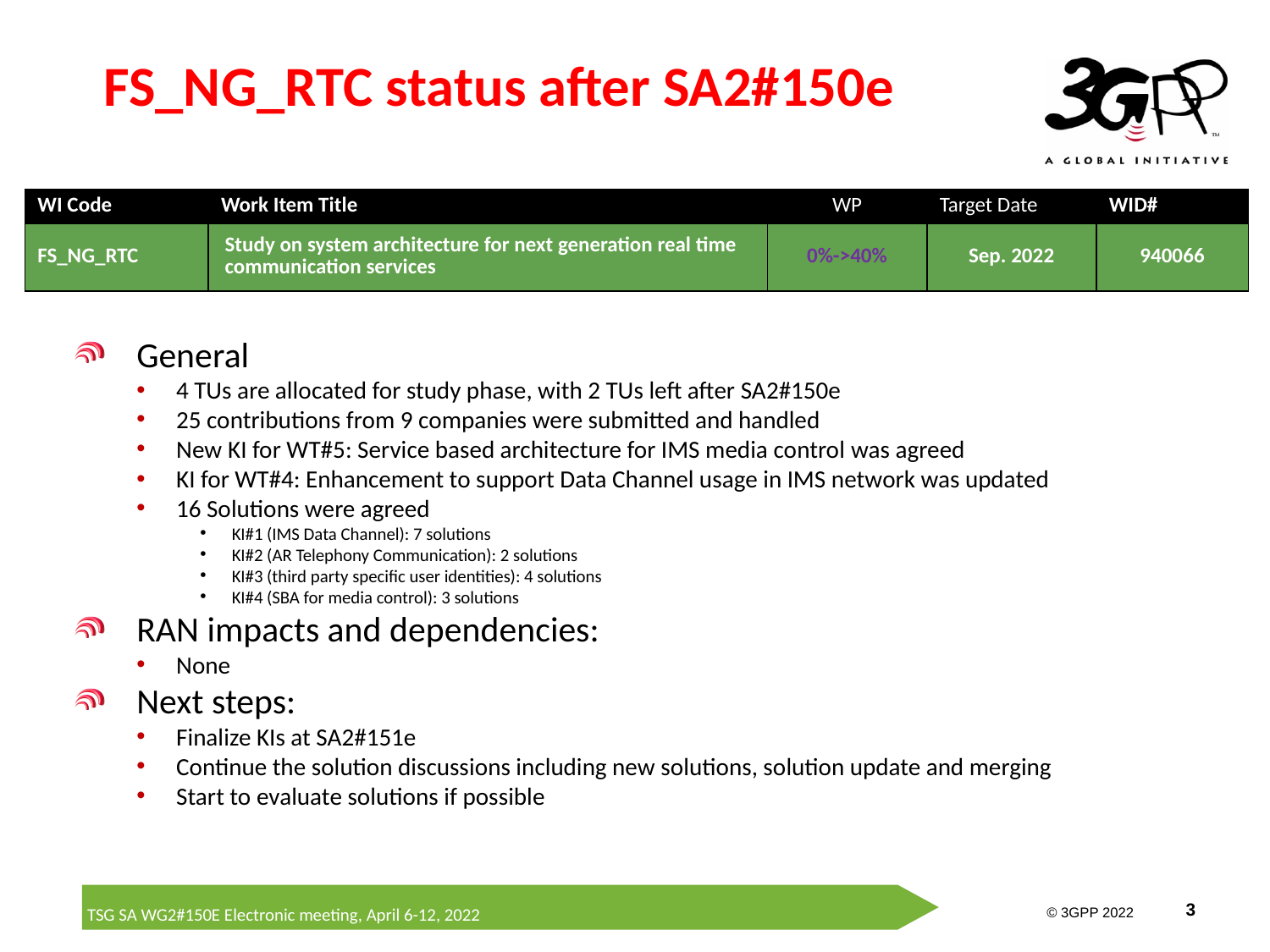

# FS_NG_RTC status after SA2#150e
| WI Code | Work Item Title | WP | Target Date | WID# |
| --- | --- | --- | --- | --- |
| FS\_NG\_RTC | Study on system architecture for next generation real time communication services | 0%->40% | Sep. 2022 | 940066 |
General
4 TUs are allocated for study phase, with 2 TUs left after SA2#150e
25 contributions from 9 companies were submitted and handled
New KI for WT#5: Service based architecture for IMS media control was agreed
KI for WT#4: Enhancement to support Data Channel usage in IMS network was updated
16 Solutions were agreed
KI#1 (IMS Data Channel): 7 solutions
KI#2 (AR Telephony Communication): 2 solutions
KI#3 (third party specific user identities): 4 solutions
KI#4 (SBA for media control): 3 solutions
RAN impacts and dependencies:
None
Next steps:
Finalize KIs at SA2#151e
Continue the solution discussions including new solutions, solution update and merging
Start to evaluate solutions if possible